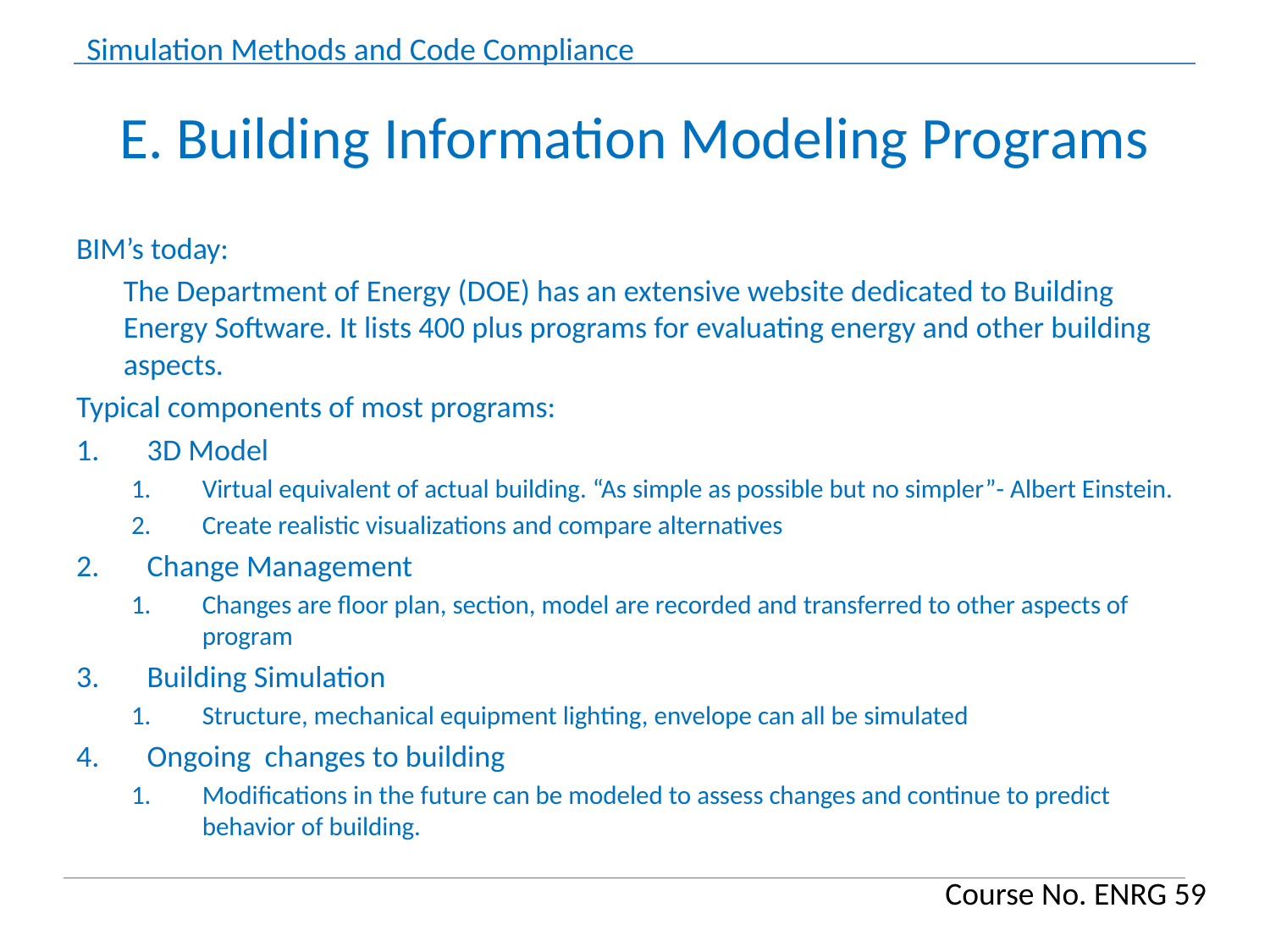

# E. Building Information Modeling Programs
BIM’s today:
	The Department of Energy (DOE) has an extensive website dedicated to Building Energy Software. It lists 400 plus programs for evaluating energy and other building aspects.
Typical components of most programs:
3D Model
Virtual equivalent of actual building. “As simple as possible but no simpler”- Albert Einstein.
Create realistic visualizations and compare alternatives
Change Management
Changes are floor plan, section, model are recorded and transferred to other aspects of program
Building Simulation
Structure, mechanical equipment lighting, envelope can all be simulated
Ongoing  changes to building
Modifications in the future can be modeled to assess changes and continue to predict behavior of building.